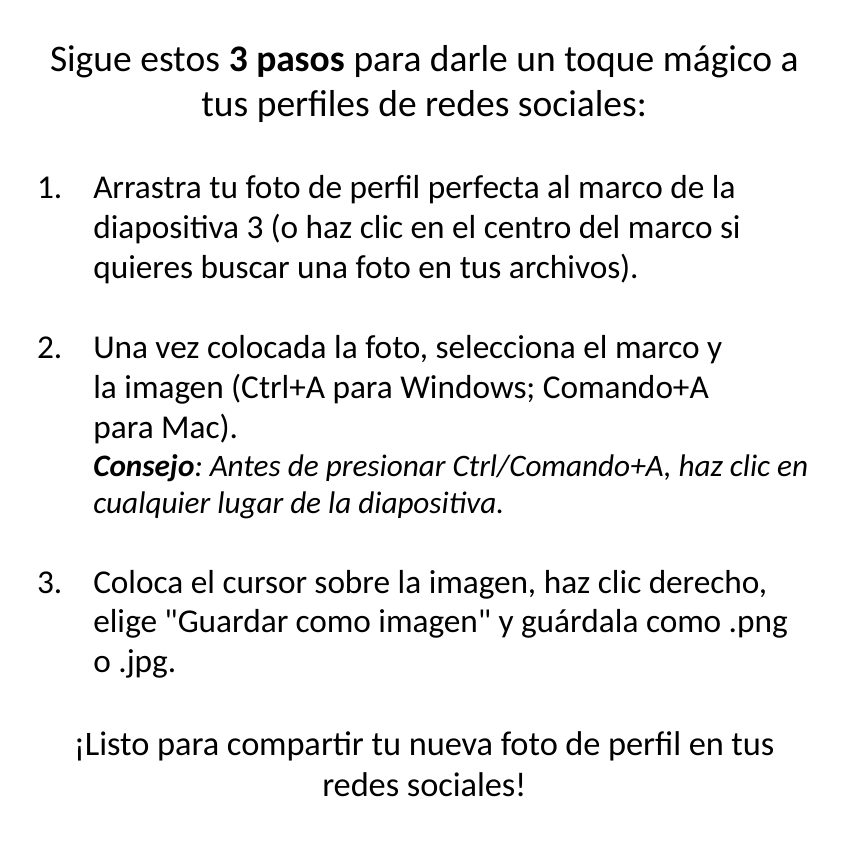

Sigue estos 3 pasos para darle un toque mágico a tus perfiles de redes sociales:

Arrastra tu foto de perfil perfecta al marco de la diapositiva 3 (o haz clic en el centro del marco si quieres buscar una foto en tus archivos).

Una vez colocada la foto, selecciona el marco y
la imagen (Ctrl+A para Windows; Comando+A
para Mac).
Consejo: Antes de presionar Ctrl/Comando+A, haz clic en cualquier lugar de la diapositiva.

Coloca el cursor sobre la imagen, haz clic derecho, elige "Guardar como imagen" y guárdala como .png o .jpg.

¡Listo para compartir tu nueva foto de perfil en tus redes sociales!